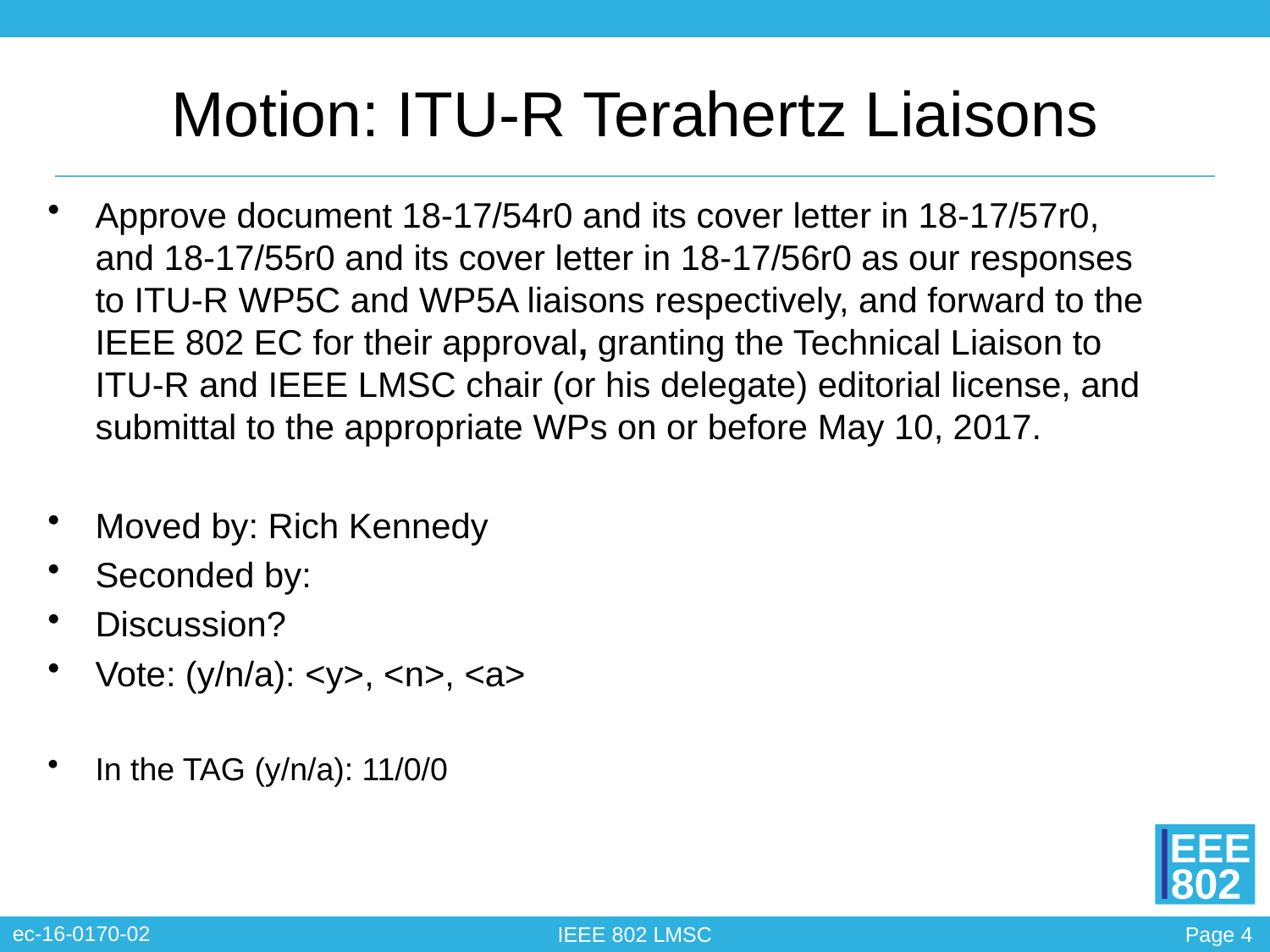

# Motion: ITU-R Terahertz Liaisons
Approve document 18-17/54r0 and its cover letter in 18-17/57r0, and 18-17/55r0 and its cover letter in 18-17/56r0 as our responses to ITU-R WP5C and WP5A liaisons respectively, and forward to the IEEE 802 EC for their approval, granting the Technical Liaison to ITU-R and IEEE LMSC chair (or his delegate) editorial license, and submittal to the appropriate WPs on or before May 10, 2017.

Moved by: Rich Kennedy
Seconded by:
Discussion?
Vote: (y/n/a): <y>, <n>, <a>

In the TAG (y/n/a): 11/0/0